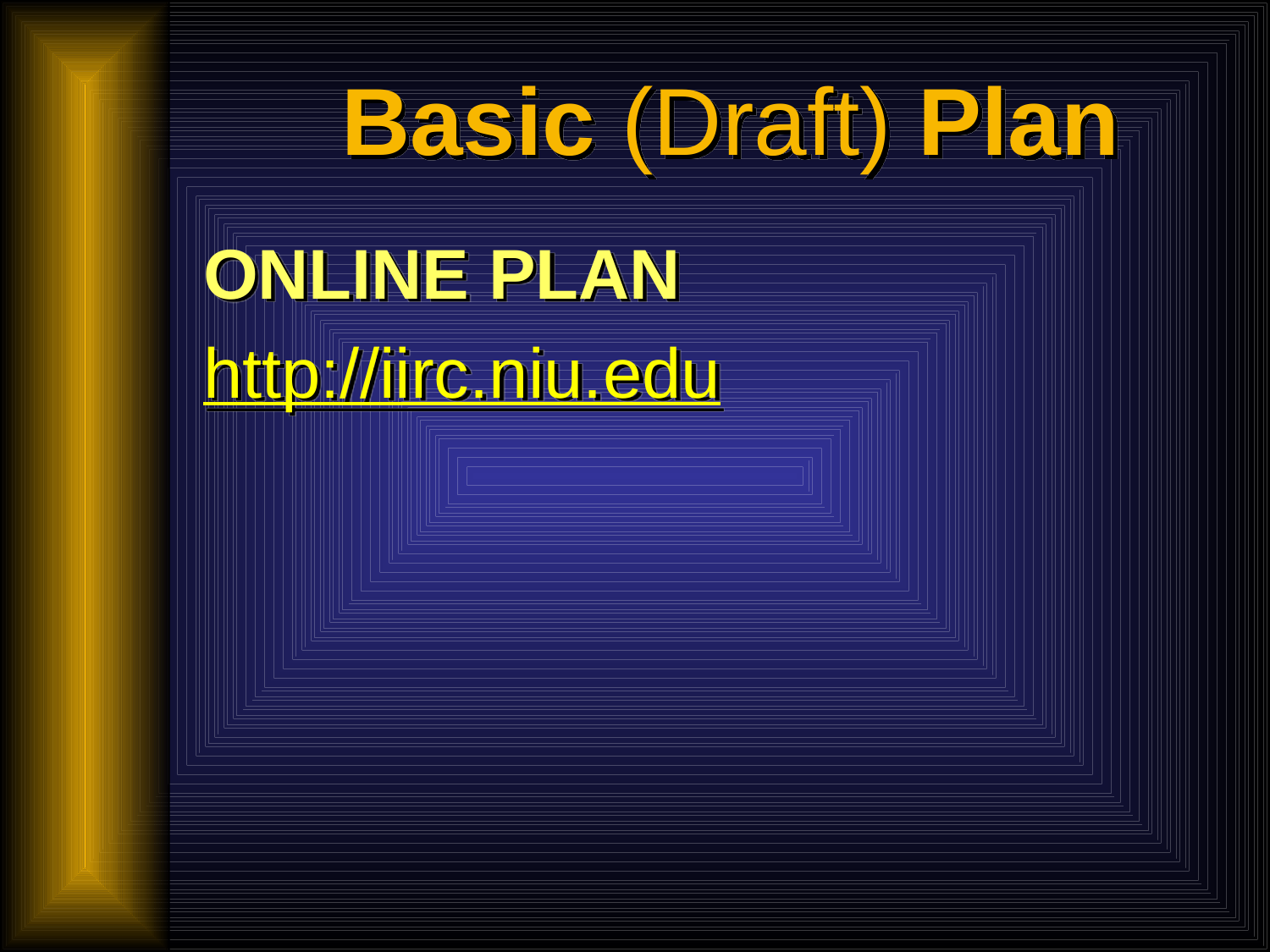

# Basic (Draft) Plan
ONLINE PLAN
http://iirc.niu.edu